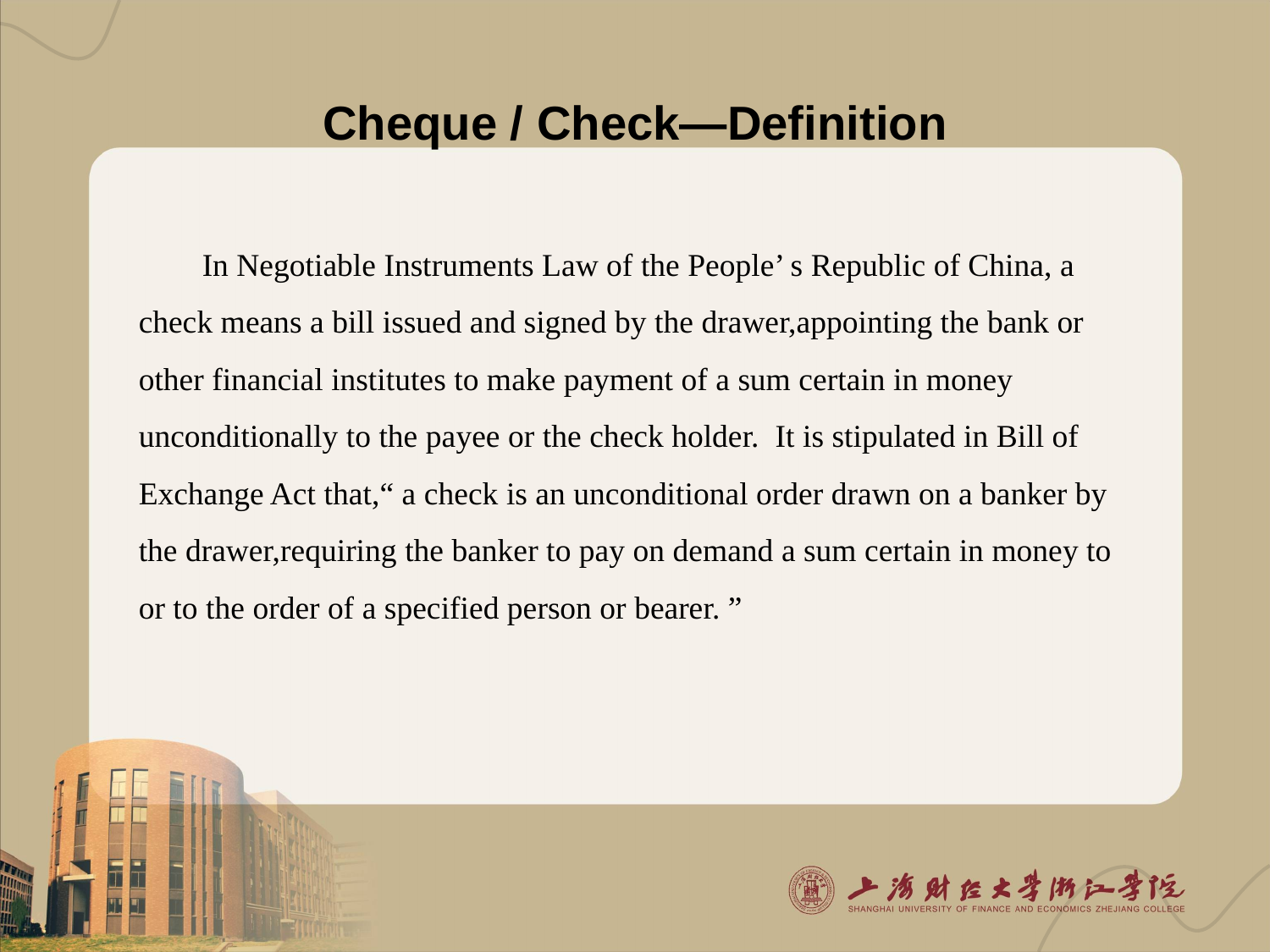

# Cheque / Check—Definition
In Negotiable Instruments Law of the People’ s Republic of China, a check means a bill issued and signed by the drawer,appointing the bank or other financial institutes to make payment of a sum certain in money unconditionally to the payee or the check holder.  It is stipulated in Bill of Exchange Act that,“ a check is an unconditional order drawn on a banker by the drawer,requiring the banker to pay on demand a sum certain in money to or to the order of a specified person or bearer. ”